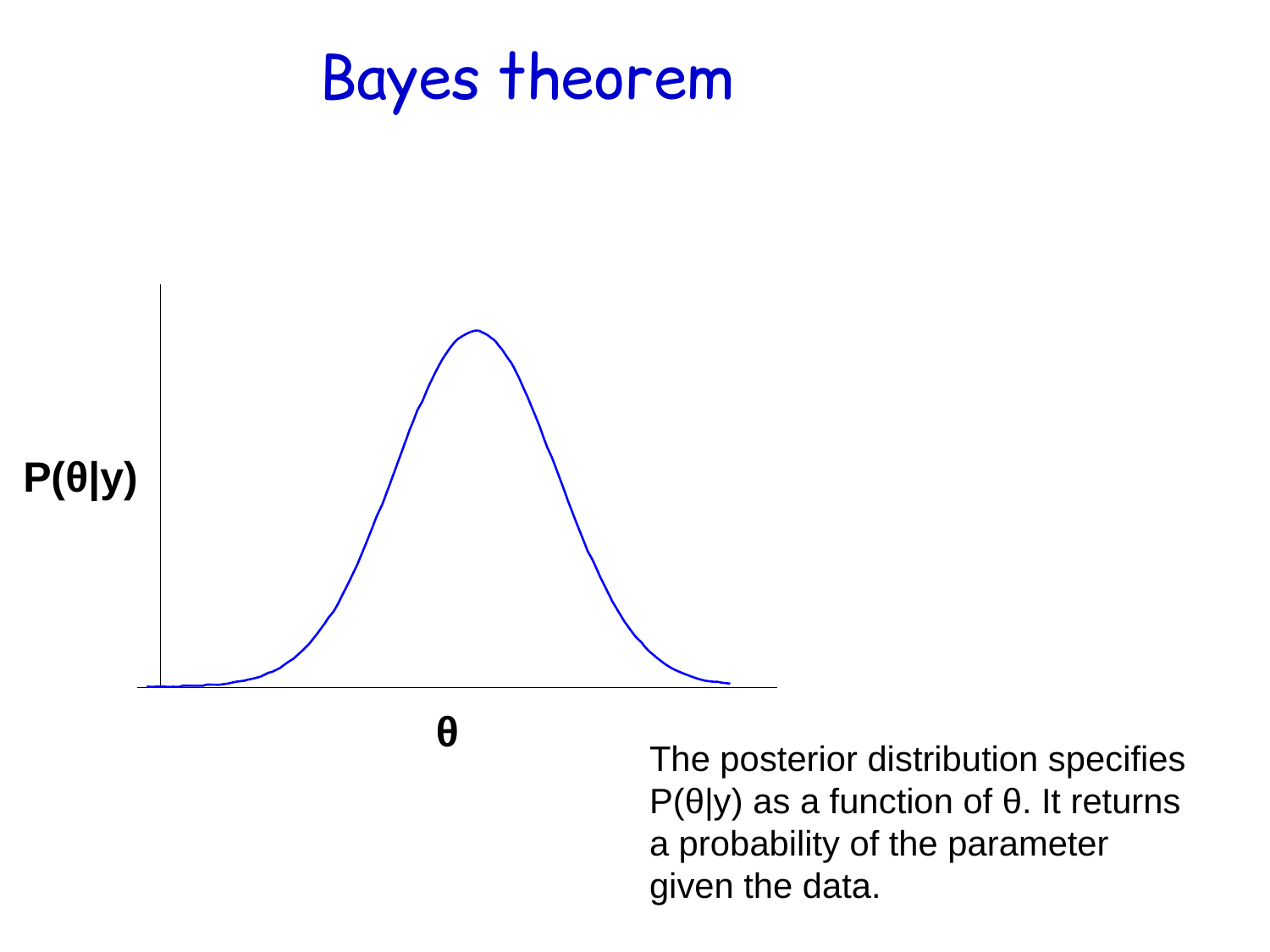

# Bayes theorem

P(θ|y)

θ
The posterior distribution specifies
P(θ|y) as a function of θ. It returns
a probability of the parameter
given the data.